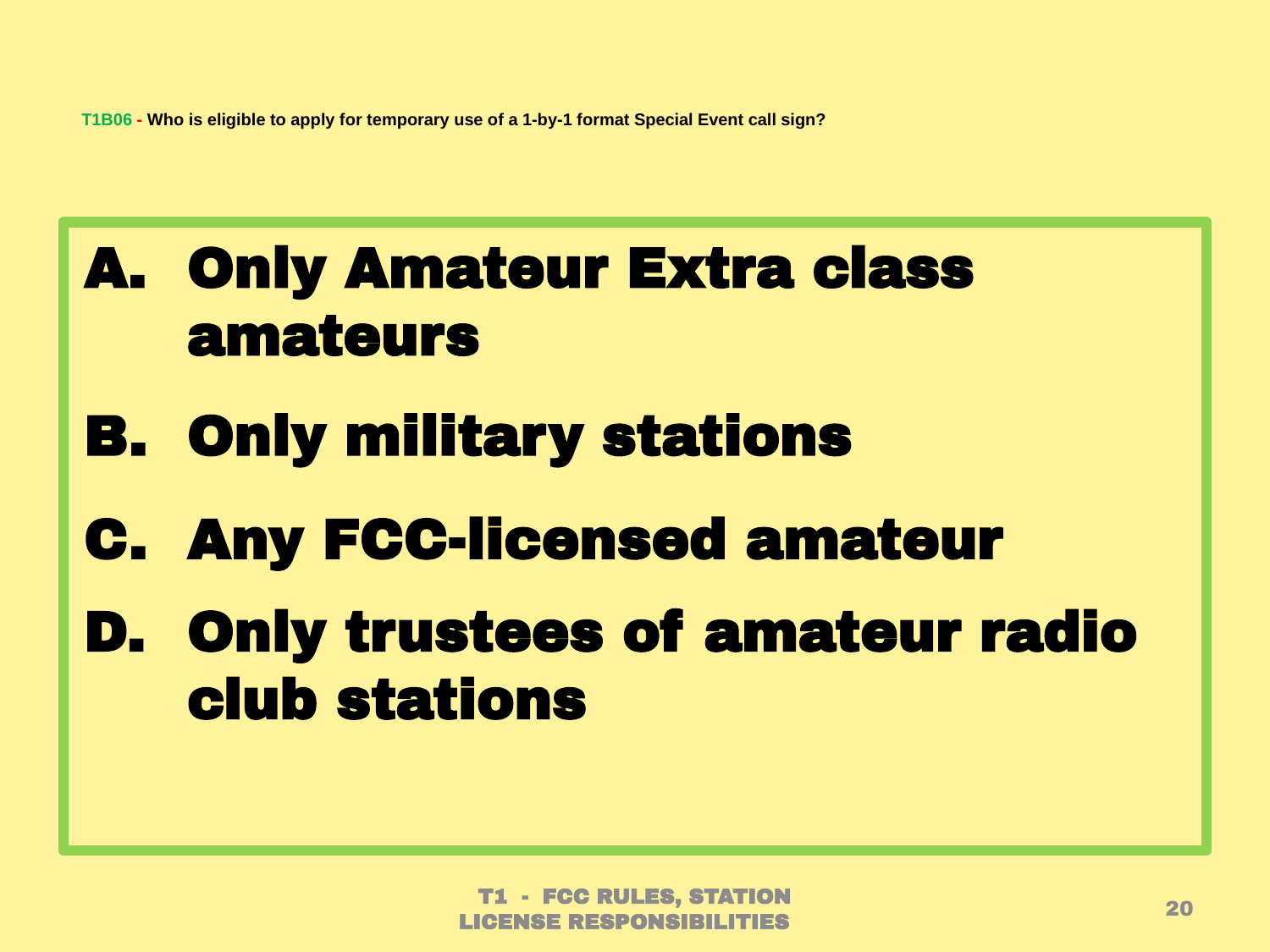

# T1B06 - Who is eligible to apply for temporary use of a 1-by-1 format Special Event call sign?

Only Amateur Extra class amateurs

Only military stations

Any FCC-licensed amateur

Only trustees of amateur radio club stations

T1  -  FCC RULES, STATION LICENSE RESPONSIBILITIES
20